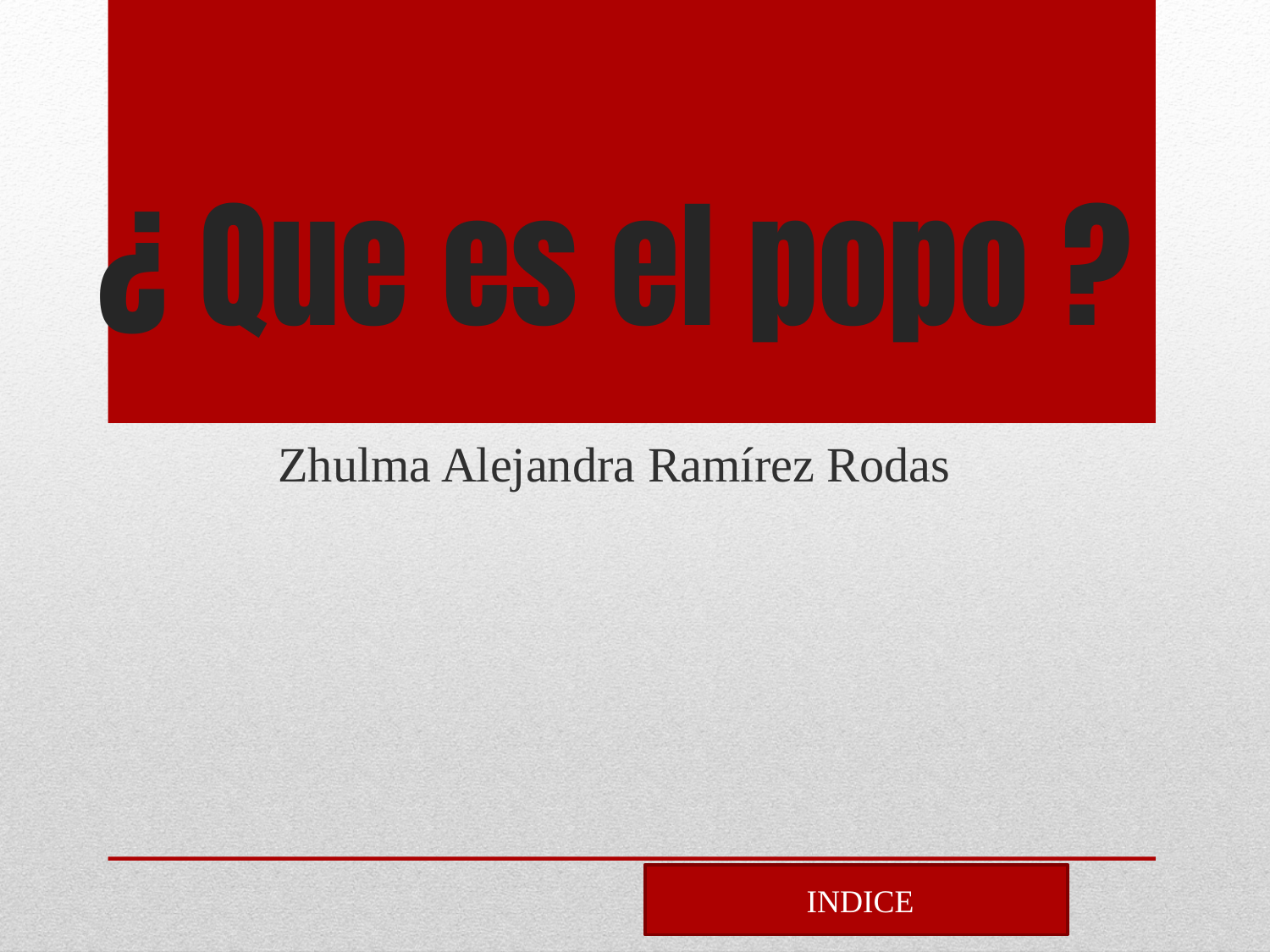

# ¿ Que es el popo ?
         Zhulma Alejandra Ramírez Rodas
 INDICE